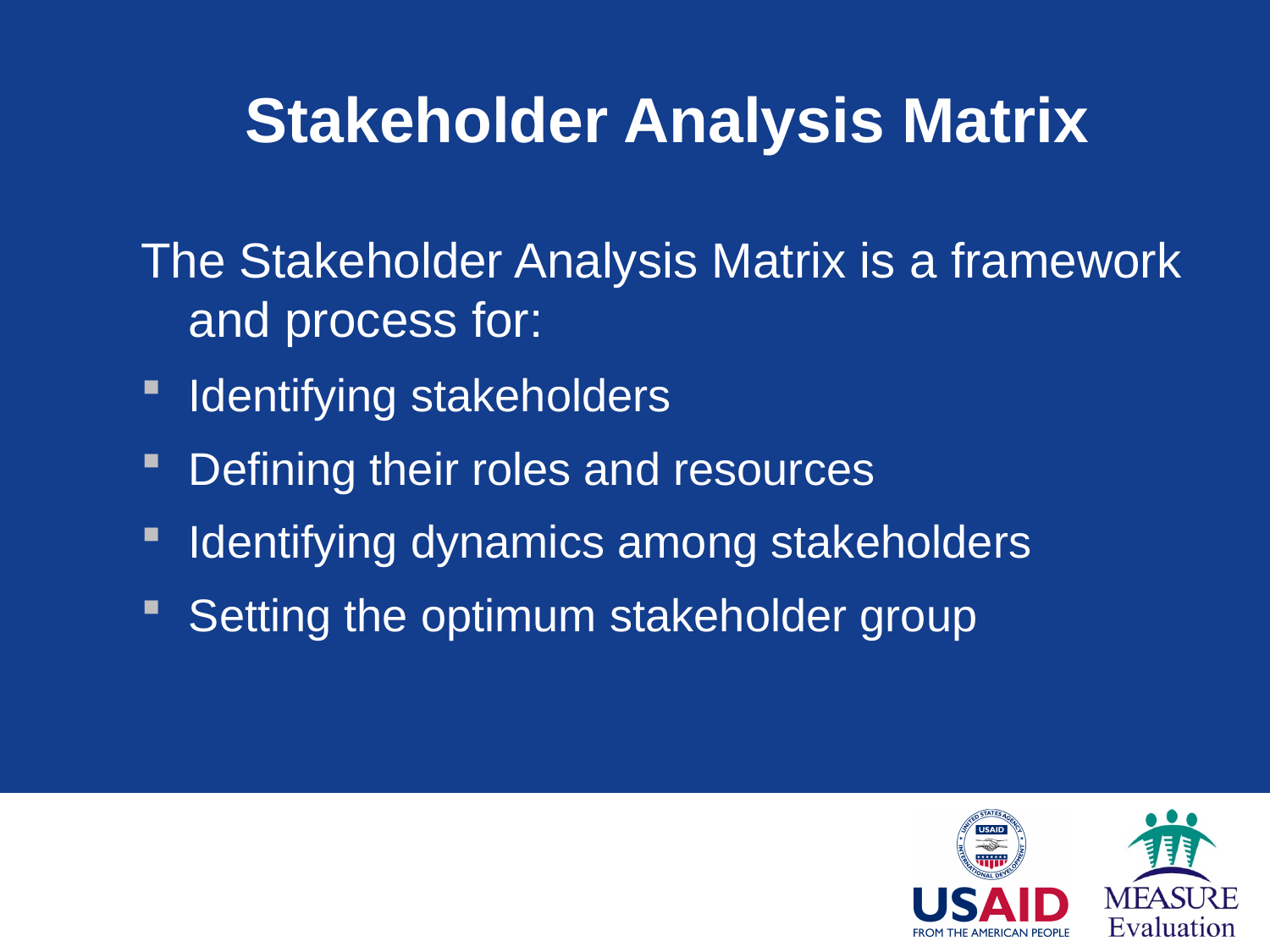

# Stakeholder Analysis Matrix
The Stakeholder Analysis Matrix is a framework and process for:
Identifying stakeholders
Defining their roles and resources
Identifying dynamics among stakeholders
Setting the optimum stakeholder group